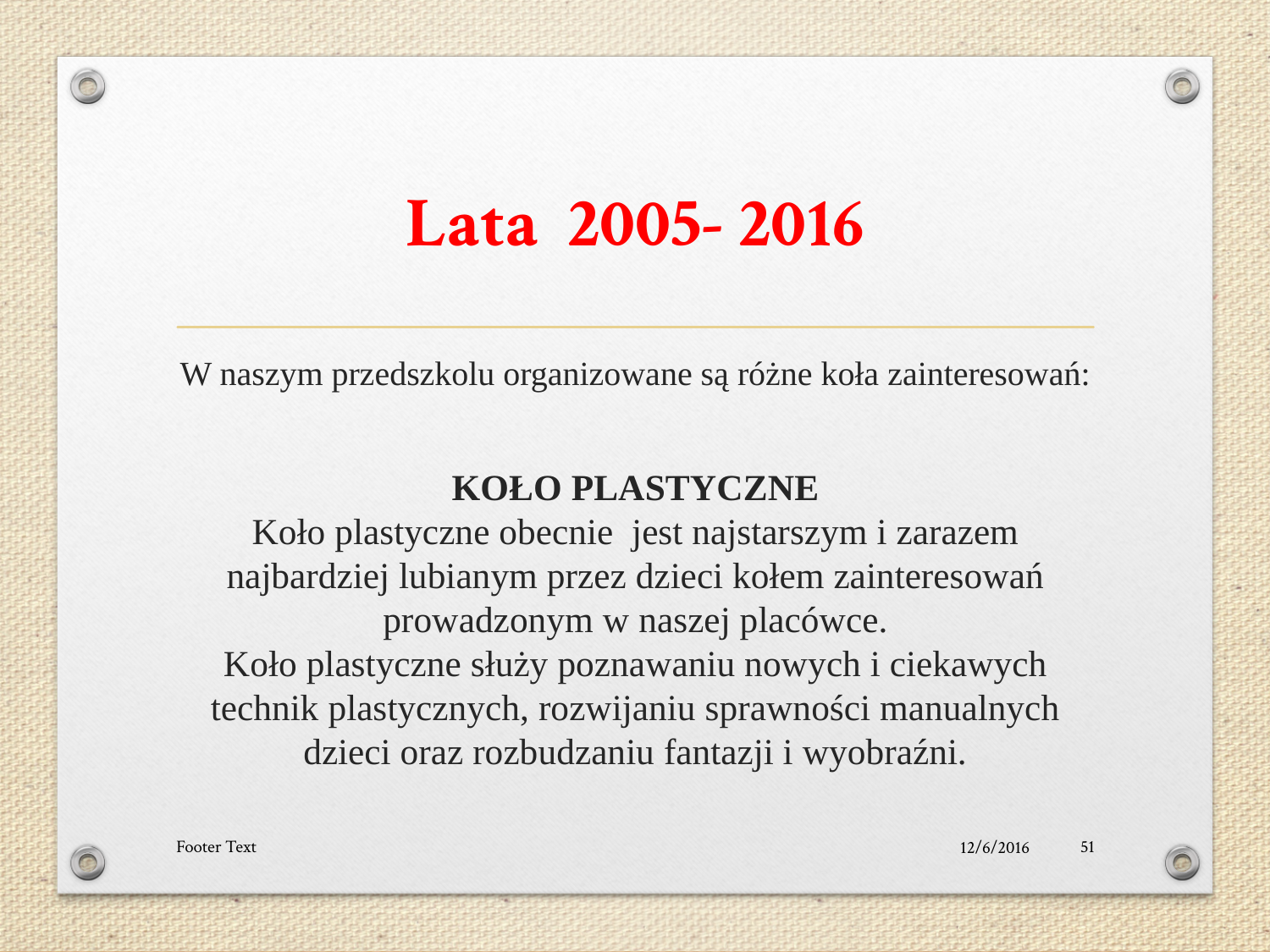

# Lata  2005- 2016
W naszym przedszkolu organizowane są różne koła zainteresowań:

KOŁO PLASTYCZNE
Koło plastyczne obecnie  jest najstarszym i zarazem najbardziej lubianym przez dzieci kołem zainteresowań prowadzonym w naszej placówce.
Koło plastyczne służy poznawaniu nowych i ciekawych technik plastycznych, rozwijaniu sprawności manualnych dzieci oraz rozbudzaniu fantazji i wyobraźni.
Footer Text
12/6/2016
51